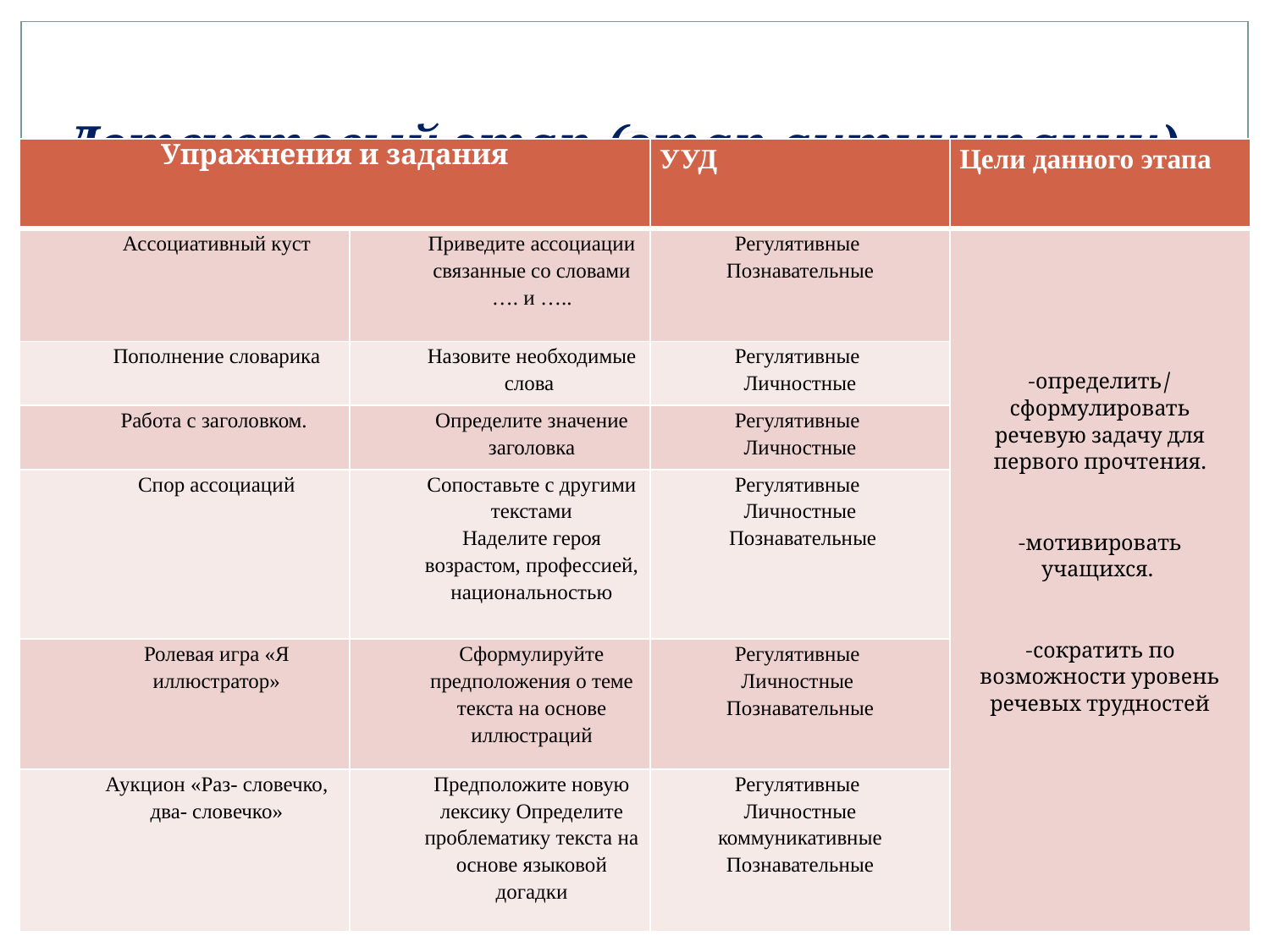

# Дотекстовый этап (этап антиципации)
| Упражнения и задания |  | УУД | Цели данного этапа |
| --- | --- | --- | --- |
| Ассоциативный куст | Приведите ассоциации связанные со словами …. и ….. | Регулятивные Познавательные | -определить/ сформулировать речевую задачу для первого прочтения.   -мотивировать учащихся.     -сократить по возможности уровень речевых трудностей |
| Пополнение словарика | Назовите необходимые слова | Регулятивные Личностные |  |
| Работа с заголовком. | Определите значение заголовка | Регулятивные Личностные |  |
| Спор ассоциаций | Сопоставьте с другими текстами Наделите героя возрастом, профессией, национальностью | Регулятивные Личностные Познавательные |  |
| Ролевая игра «Я иллюстратор» | Сформулируйте предположения о теме текста на основе иллюстраций | Регулятивные Личностные Познавательные |  |
| Аукцион «Раз- словечко, два- словечко» | Предположите новую лексику Определите проблематику текста на основе языковой догадки | Регулятивные Личностные коммуникативные Познавательные |  |